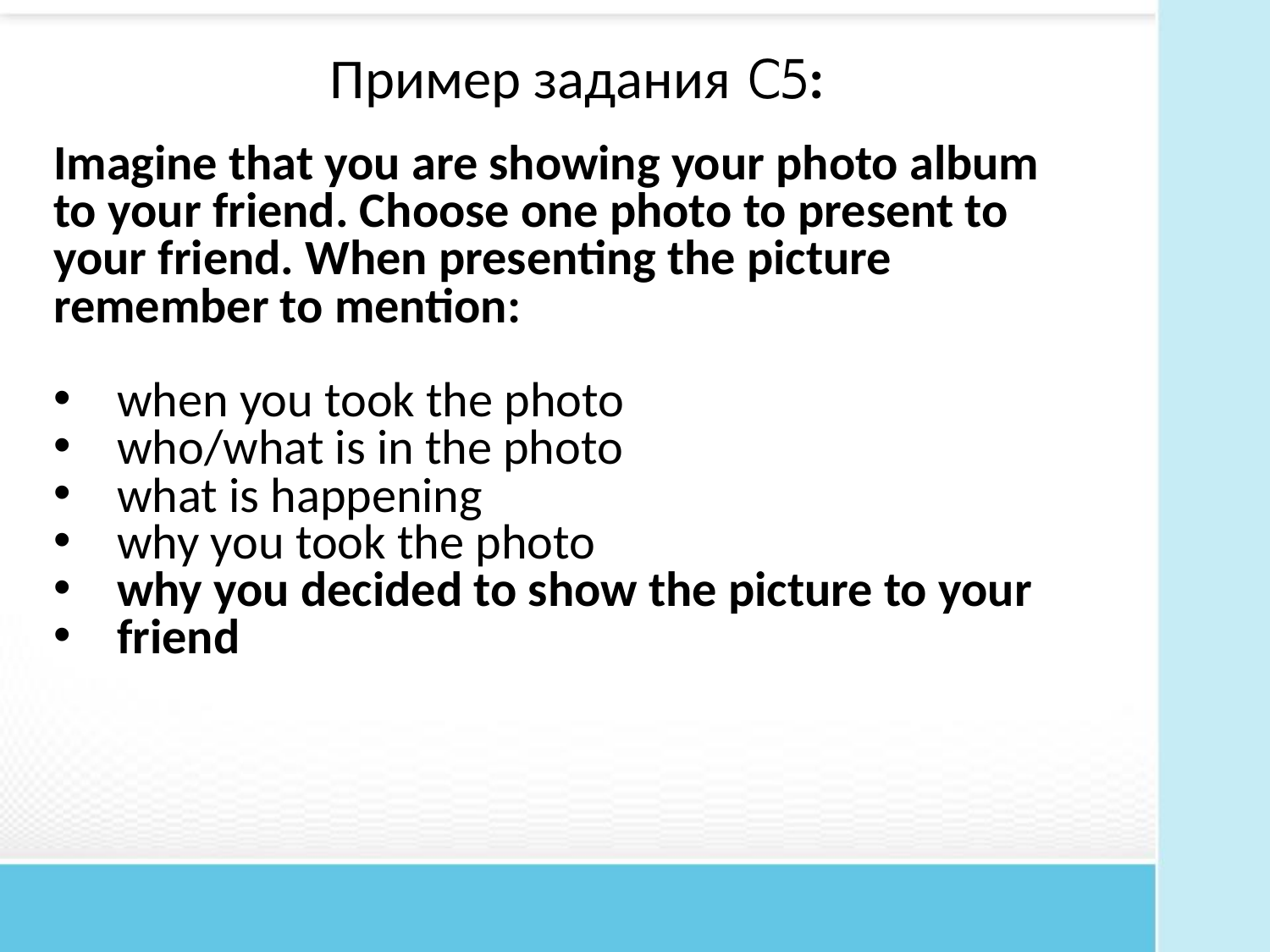

Пример задания C5:

Imagine that you are showing your photo album
to your friend. Choose one photo to present to
your friend. When presenting the picture
remember to mention:

when you took the photo
who/what is in the photo
what is happening
why you took the photo
why you decided to show the picture to your
friend

#